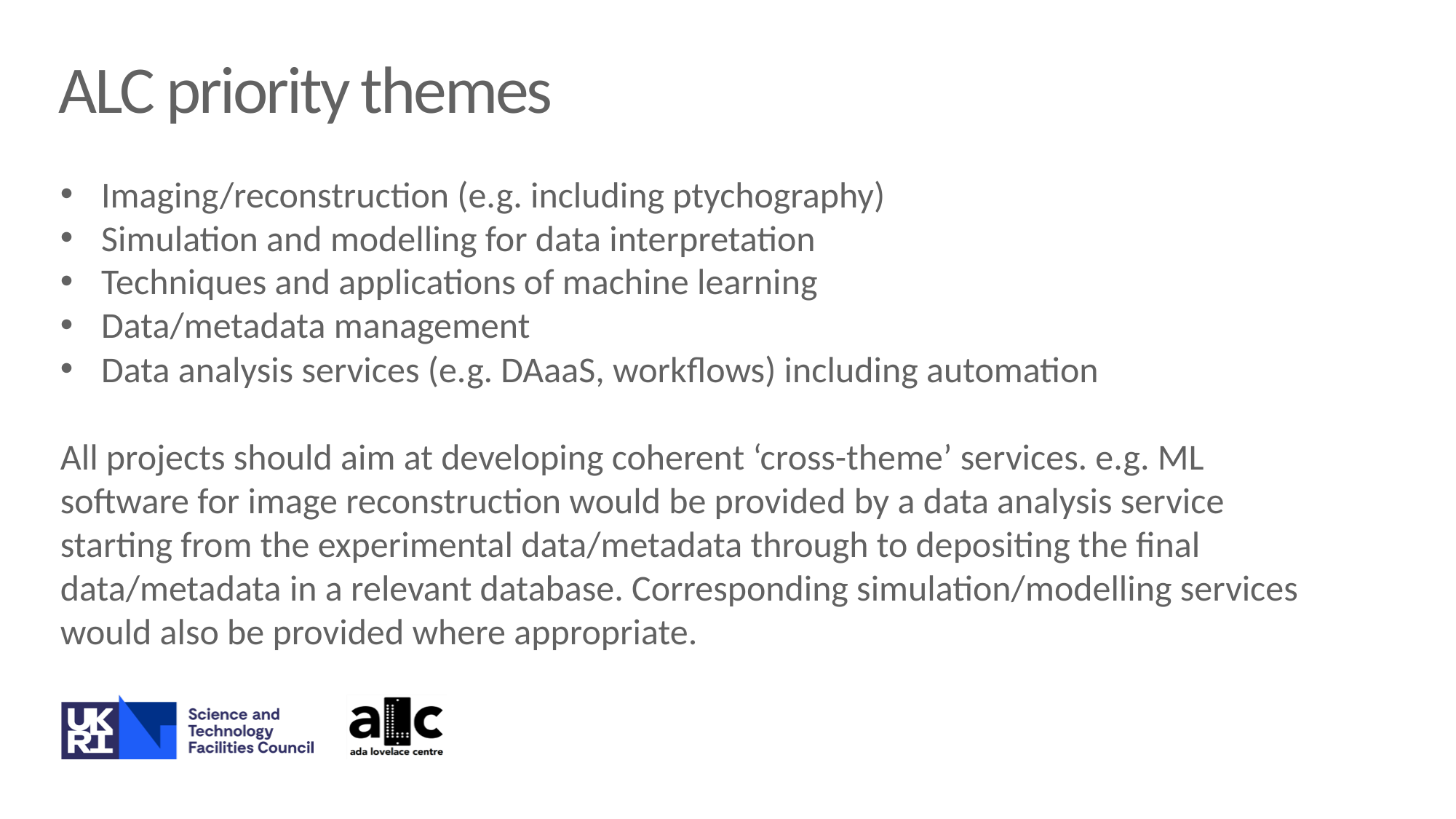

ALC priority themes
Imaging/reconstruction (e.g. including ptychography)
Simulation and modelling for data interpretation
Techniques and applications of machine learning
Data/metadata management
Data analysis services (e.g. DAaaS, workflows) including automation

All projects should aim at developing coherent ‘cross-theme’ services. e.g. ML software for image reconstruction would be provided by a data analysis service starting from the experimental data/metadata through to depositing the final data/metadata in a relevant database. Corresponding simulation/modelling services would also be provided where appropriate.